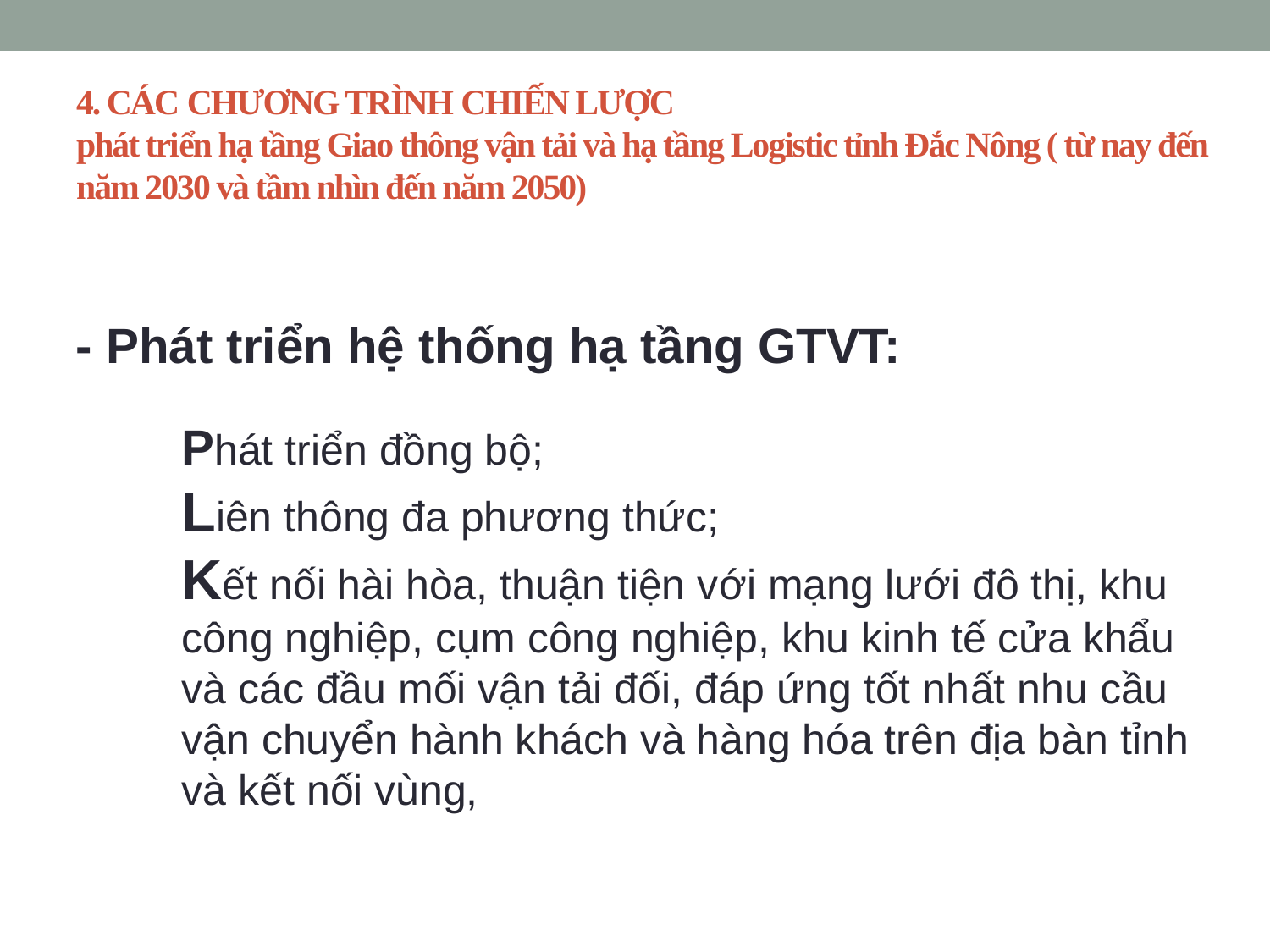

# 4. CÁC CHƯƠNG TRÌNH CHIẾN LƯỢC phát triển hạ tầng Giao thông vận tải và hạ tầng Logistic tỉnh Đắc Nông ( từ nay đến năm 2030 và tầm nhìn đến năm 2050)
- Phát triển hệ thống hạ tầng GTVT:

Phát triển đồng bộ;
Liên thông đa phương thức;
Kết nối hài hòa, thuận tiện với mạng lưới đô thị, khu công nghiệp, cụm công nghiệp, khu kinh tế cửa khẩu và các đầu mối vận tải đối, đáp ứng tốt nhất nhu cầu vận chuyển hành khách và hàng hóa trên địa bàn tỉnh và kết nối vùng,